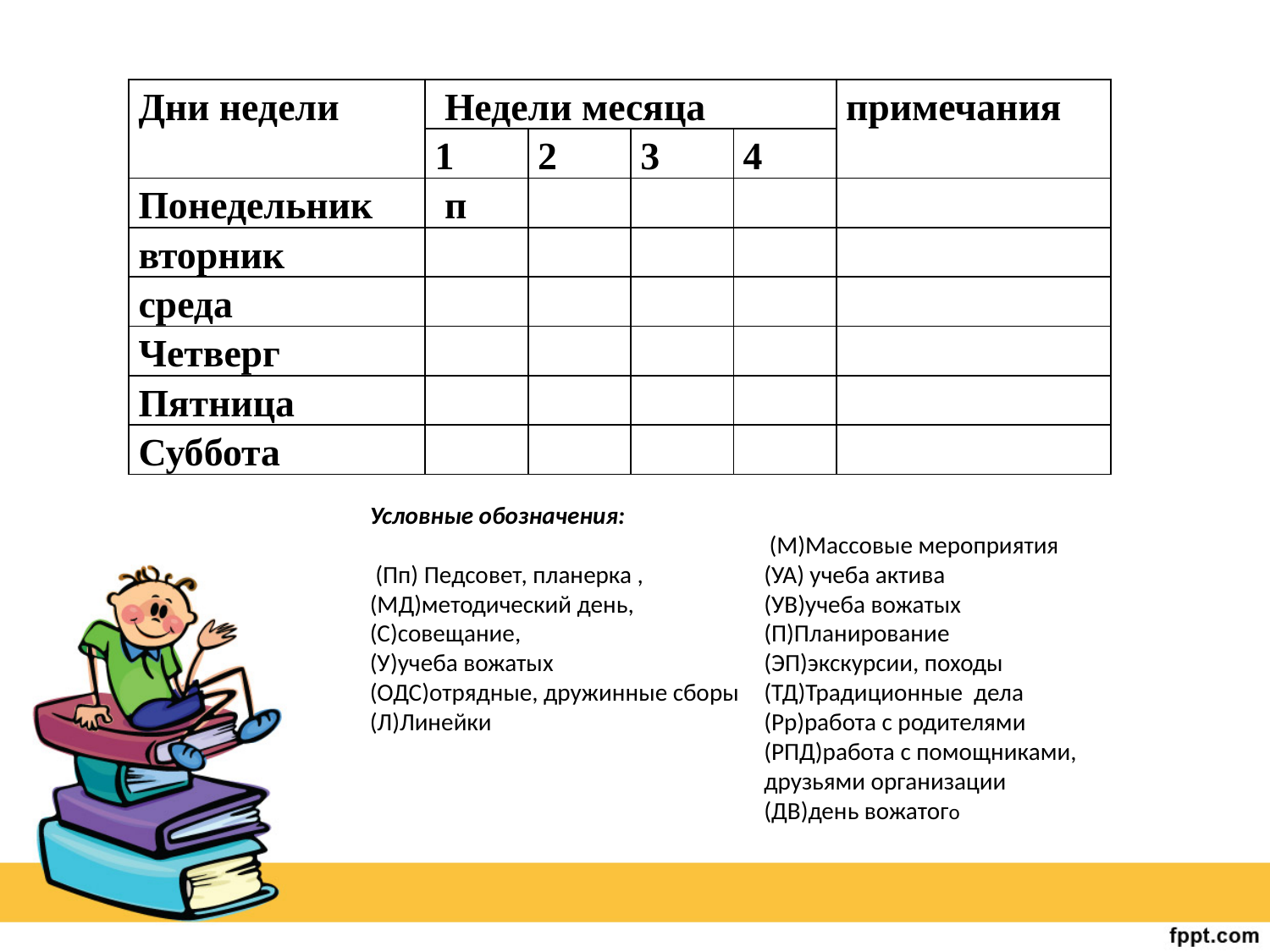

| Дни недели | Недели месяца |  |  |  | примечания |
| --- | --- | --- | --- | --- | --- |
|  | 1 | 2 | 3 | 4 |  |
| Понедельник | п |  |  |  |  |
| вторник |  |  |  |  |  |
| среда |  |  |  |  |  |
| Четверг |  |  |  |  |  |
| Пятница |  |  |  |  |  |
| Суббота |  |  |  |  |  |
Условные обозначения:

 (Пп) Педсовет, планерка ,
(МД)методический день,
(С)совещание,
(У)учеба вожатых
(ОДС)отрядные, дружинные сборы
(Л)Линейки

 (М)Массовые мероприятия
(УА) учеба актива
(УВ)учеба вожатых
(П)Планирование
(ЭП)экскурсии, походы
(ТД)Традиционные  дела
(Рр)работа с родителями
(РПД)работа с помощниками, друзьями организации
(ДВ)день вожатого